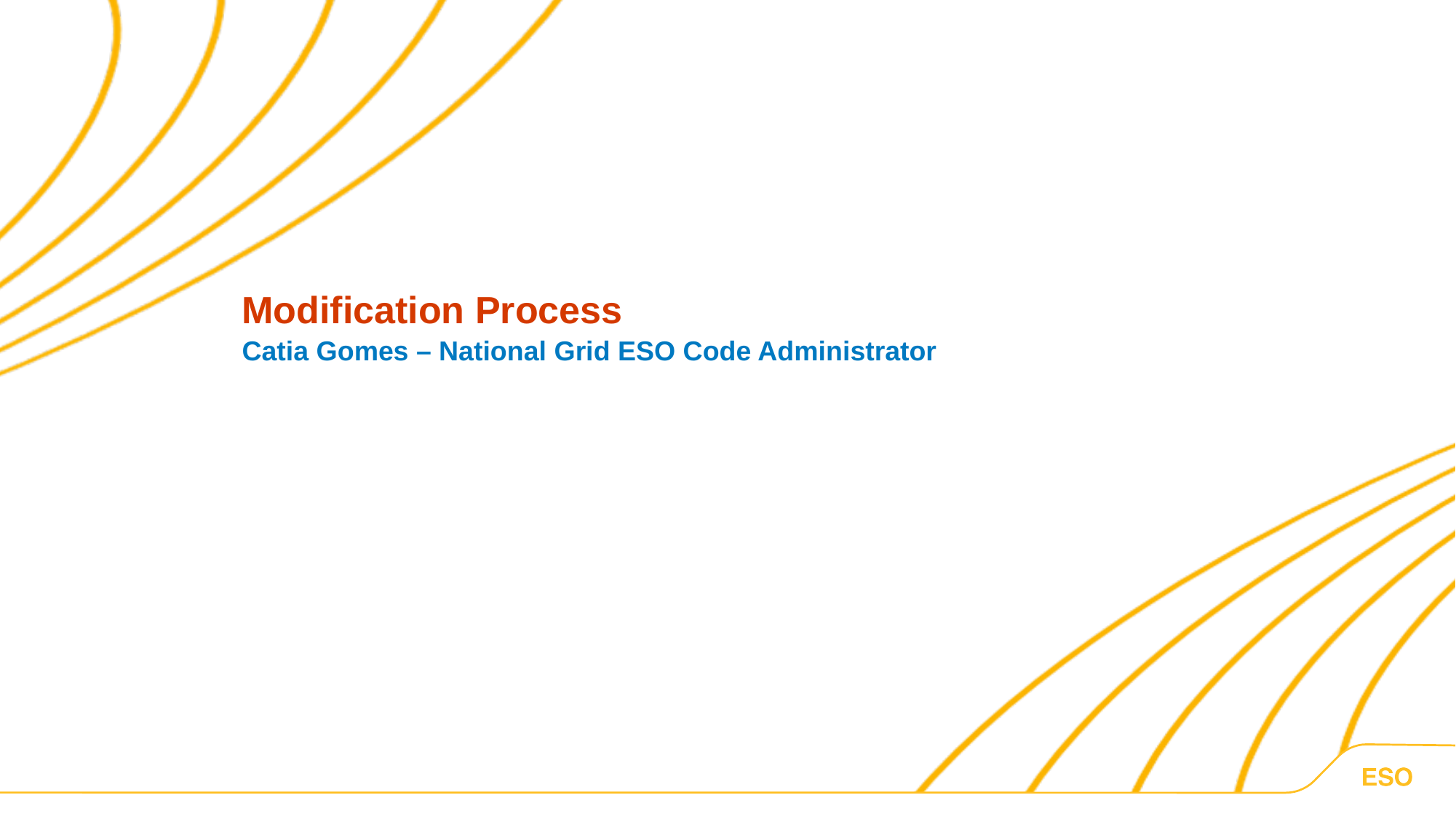

Modification Process
Catia Gomes – National Grid ESO Code Administrator